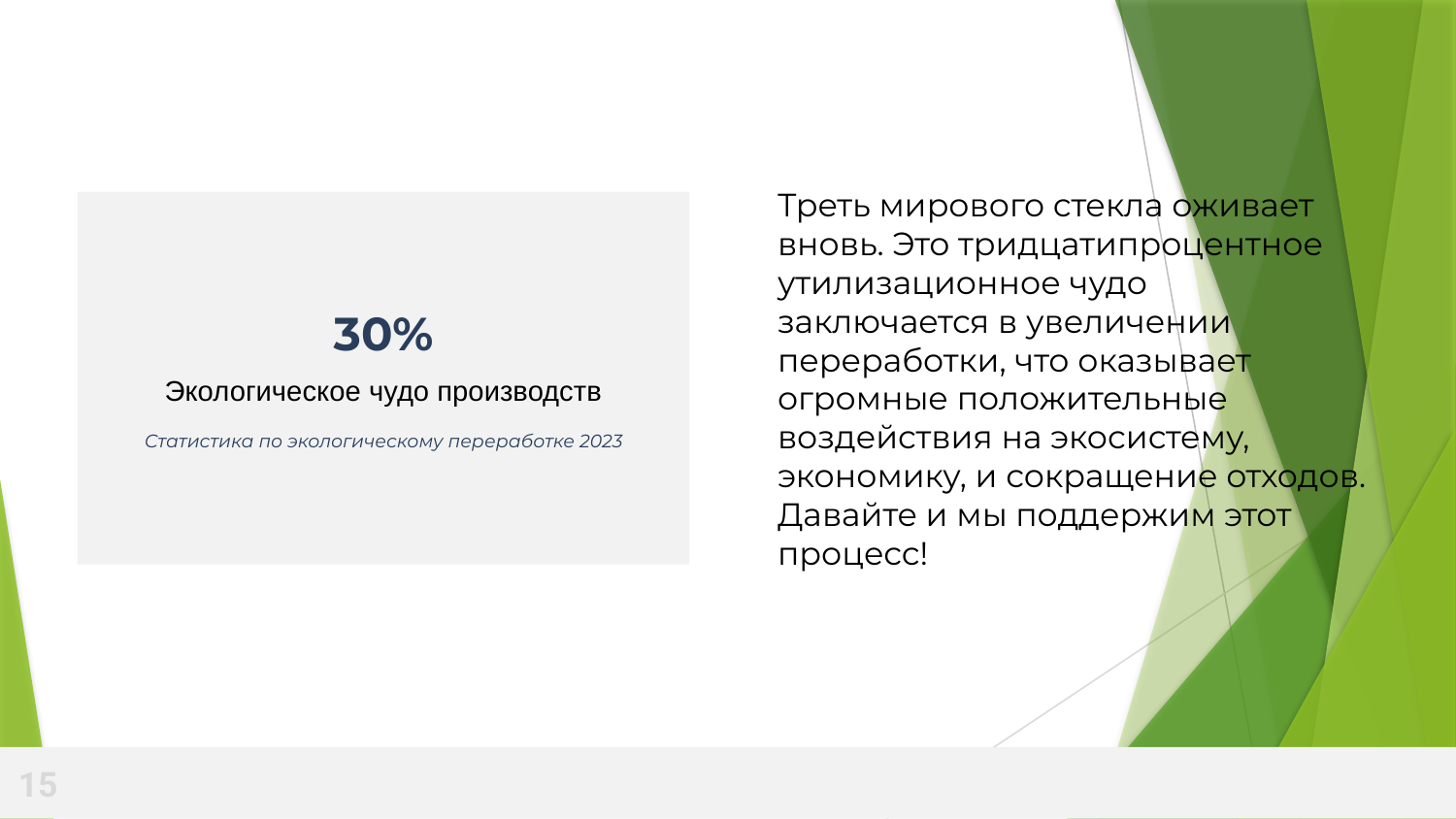

30%
Экологическое чудо производств
Статистика по экологическому переработке 2023
Треть мирового стекла оживает вновь. Это тридцатипроцентное утилизационное чудо заключается в увеличении переработки, что оказывает огромные положительные воздействия на экосистему, экономику, и сокращение отходов. Давайте и мы поддержим этот процесс!

15